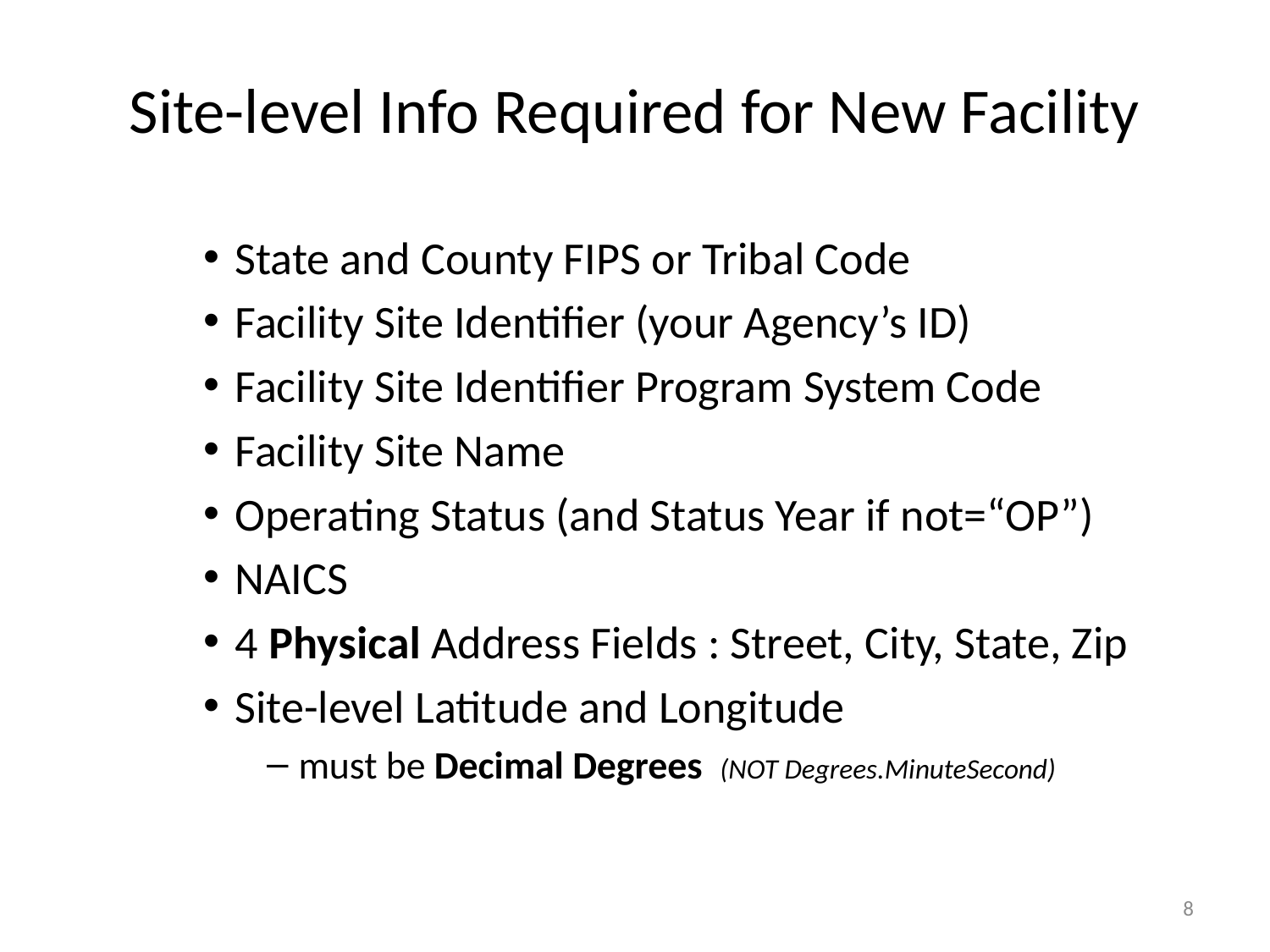

# Site-level Info Required for New Facility
State and County FIPS or Tribal Code
Facility Site Identifier (your Agency’s ID)
Facility Site Identifier Program System Code
Facility Site Name
Operating Status (and Status Year if not=“OP”)
NAICS
4 Physical Address Fields : Street, City, State, Zip
Site-level Latitude and Longitude
must be Decimal Degrees  (NOT Degrees.MinuteSecond)
8